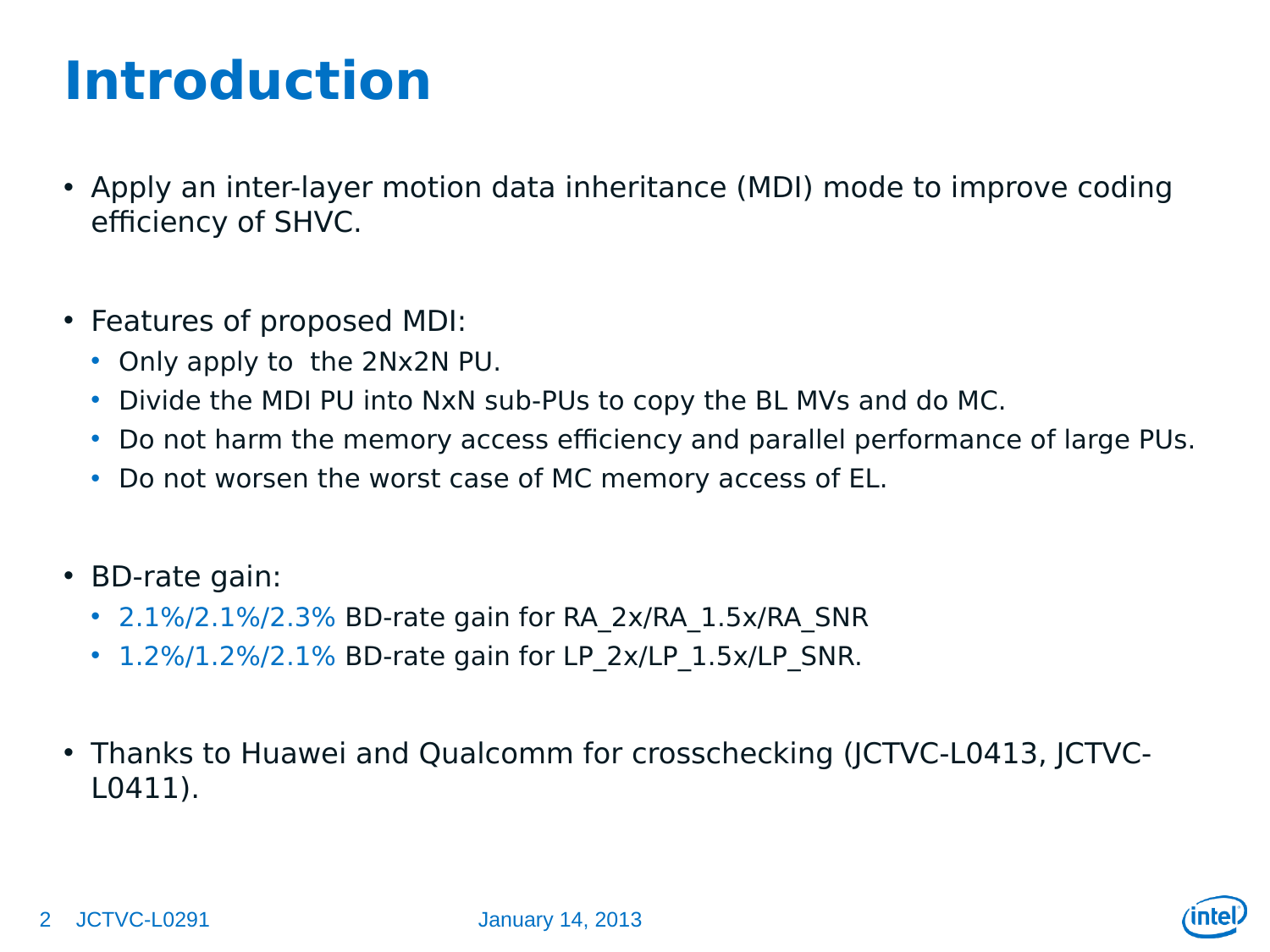

# Introduction
Apply an inter-layer motion data inheritance (MDI) mode to improve coding efficiency of SHVC.

Features of proposed MDI:
Only apply to  the 2Nx2N PU.
Divide the MDI PU into NxN sub-PUs to copy the BL MVs and do MC.
Do not harm the memory access efficiency and parallel performance of large PUs.
Do not worsen the worst case of MC memory access of EL.

BD-rate gain:
2.1%/2.1%/2.3% BD-rate gain for RA_2x/RA_1.5x/RA_SNR
1.2%/1.2%/2.1% BD-rate gain for LP_2x/LP_1.5x/LP_SNR.

Thanks to Huawei and Qualcomm for crosschecking (JCTVC-L0413, JCTVC-L0411).

2
JCTVC-L0291
January 14, 2013